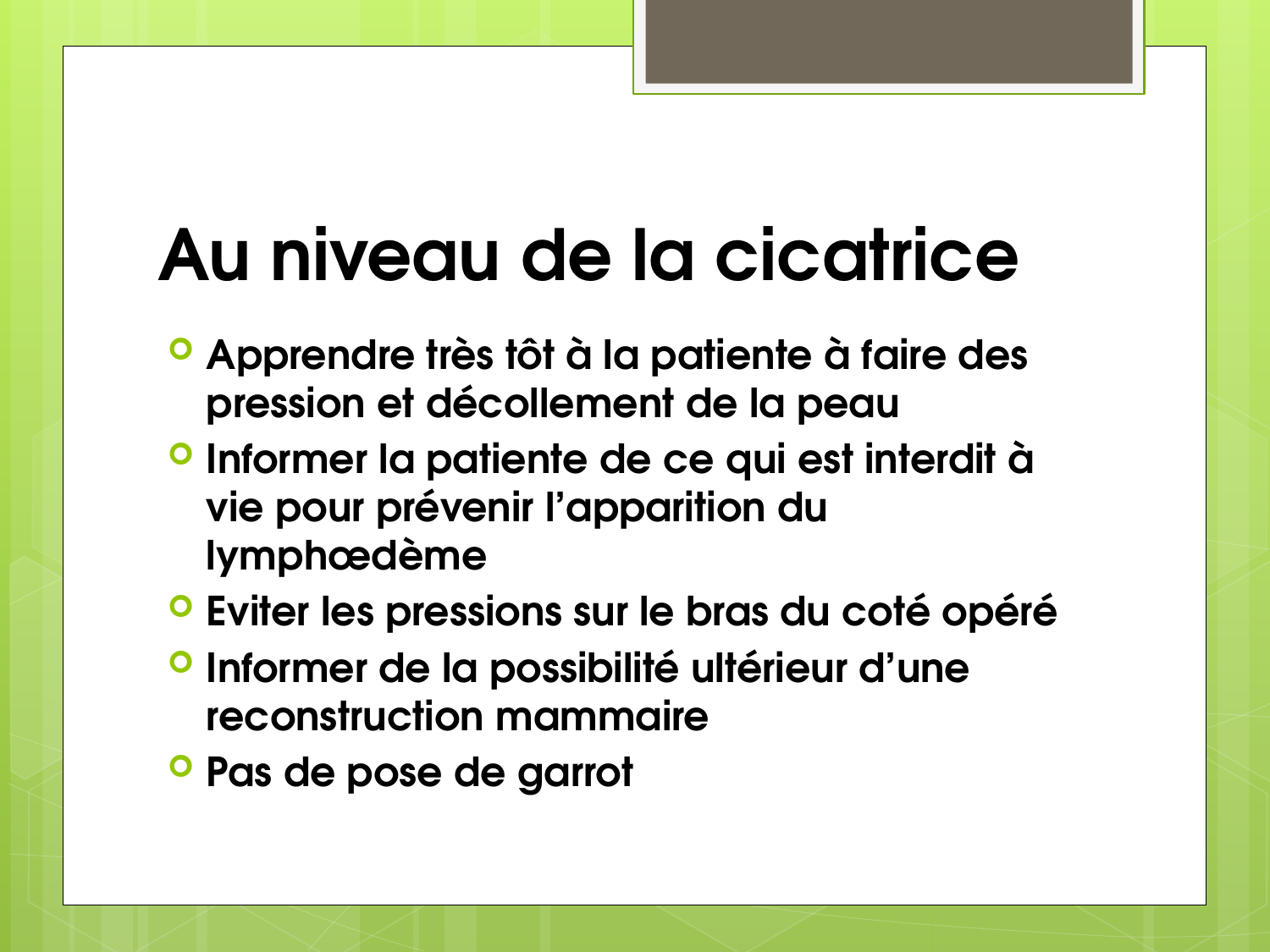

# Au niveau de la cicatrice
Apprendre très tôt à la patiente à faire des pression et décollement de la peau
Informer la patiente de ce qui est interdit à vie pour prévenir l’apparition du lymphœdème
Eviter les pressions sur le bras du coté opéré
Informer de la possibilité ultérieur d’une reconstruction mammaire
Pas de pose de garrot